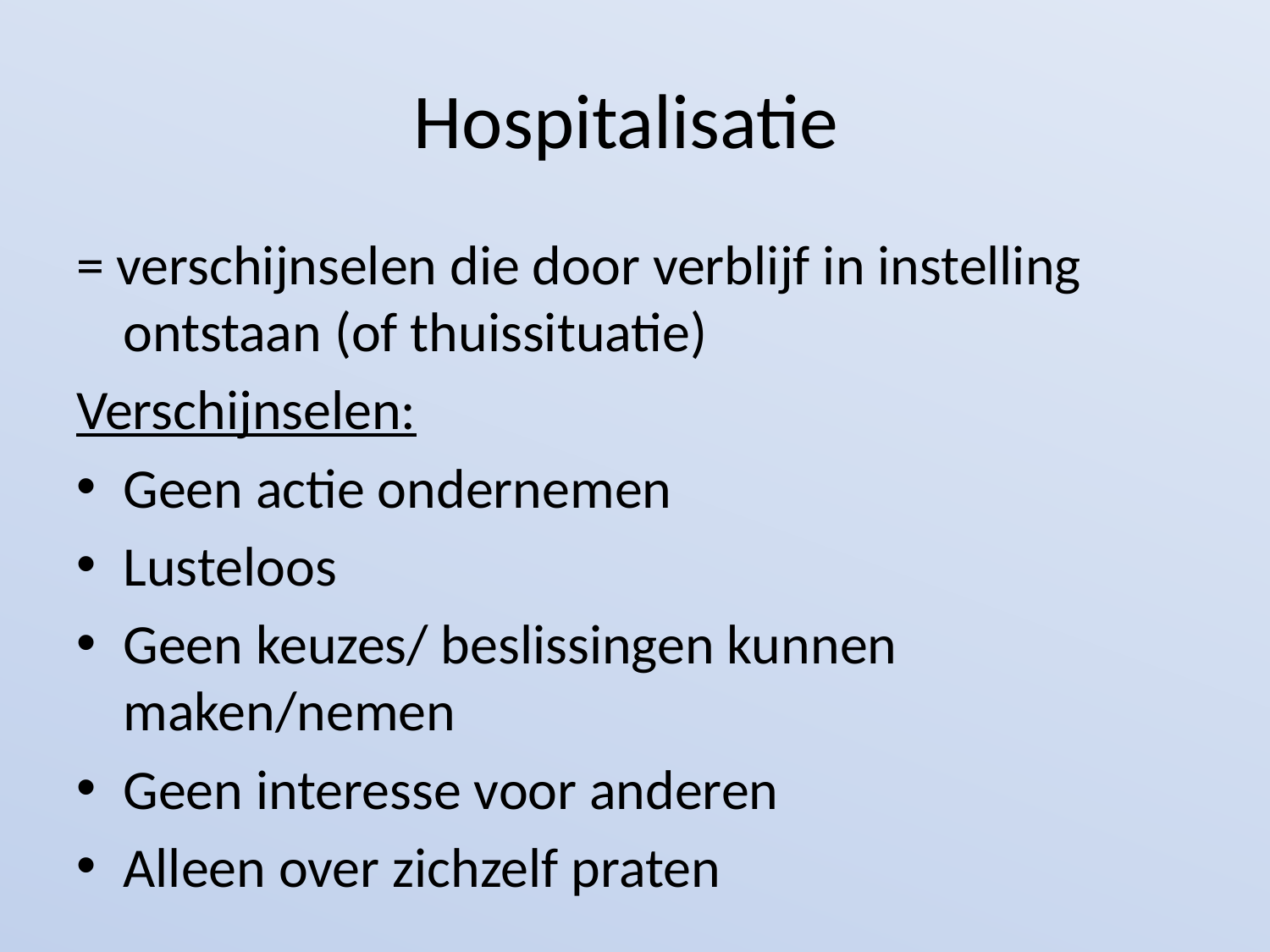

# Hospitalisatie
= verschijnselen die door verblijf in instelling ontstaan (of thuissituatie)
Verschijnselen:
Geen actie ondernemen
Lusteloos
Geen keuzes/ beslissingen kunnen maken/nemen
Geen interesse voor anderen
Alleen over zichzelf praten